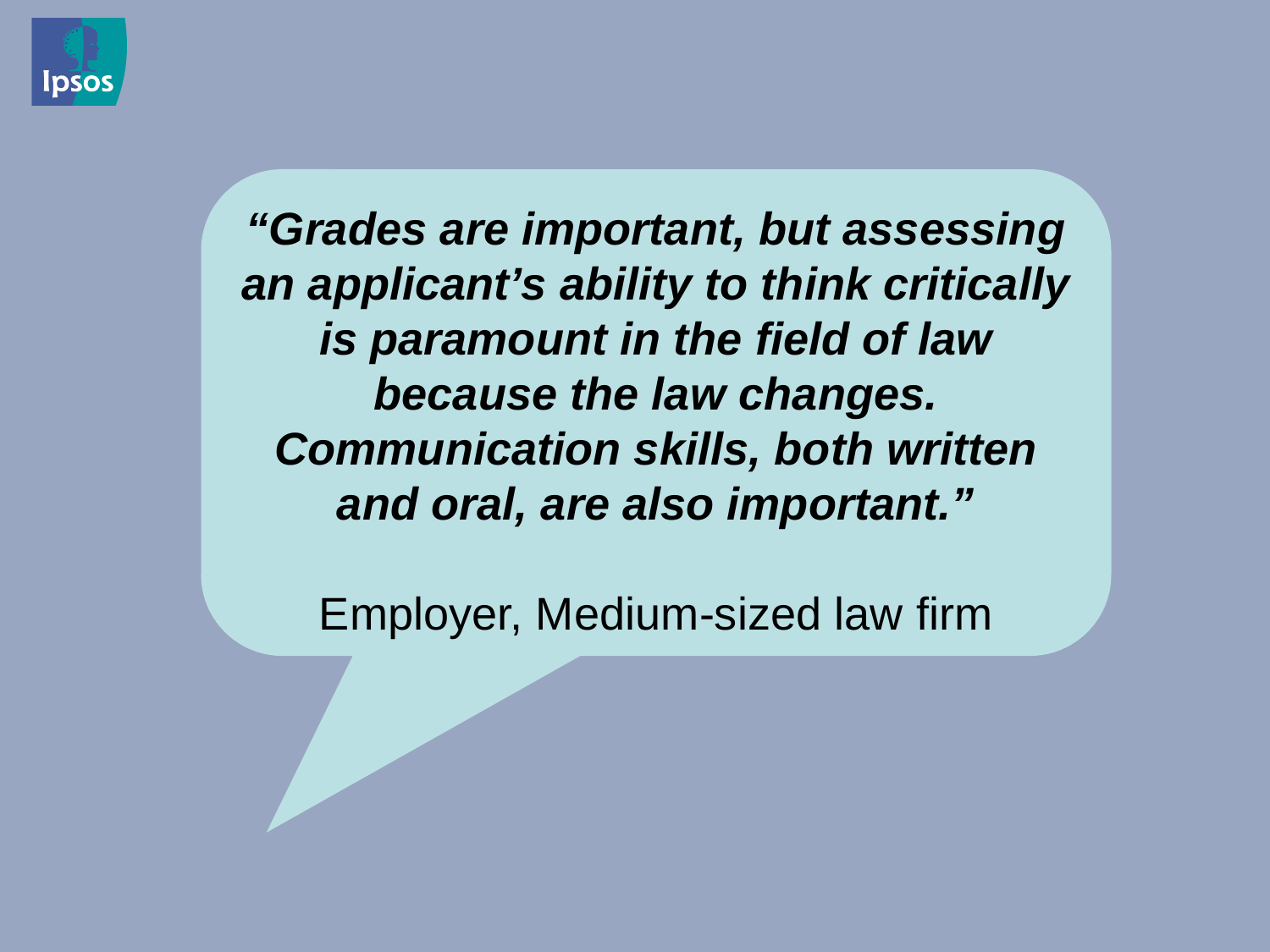

“Grades are important, but assessing an applicant’s ability to think critically is paramount in the field of law because the law changes. Communication skills, both written and oral, are also important.”

Employer, Medium-sized law firm